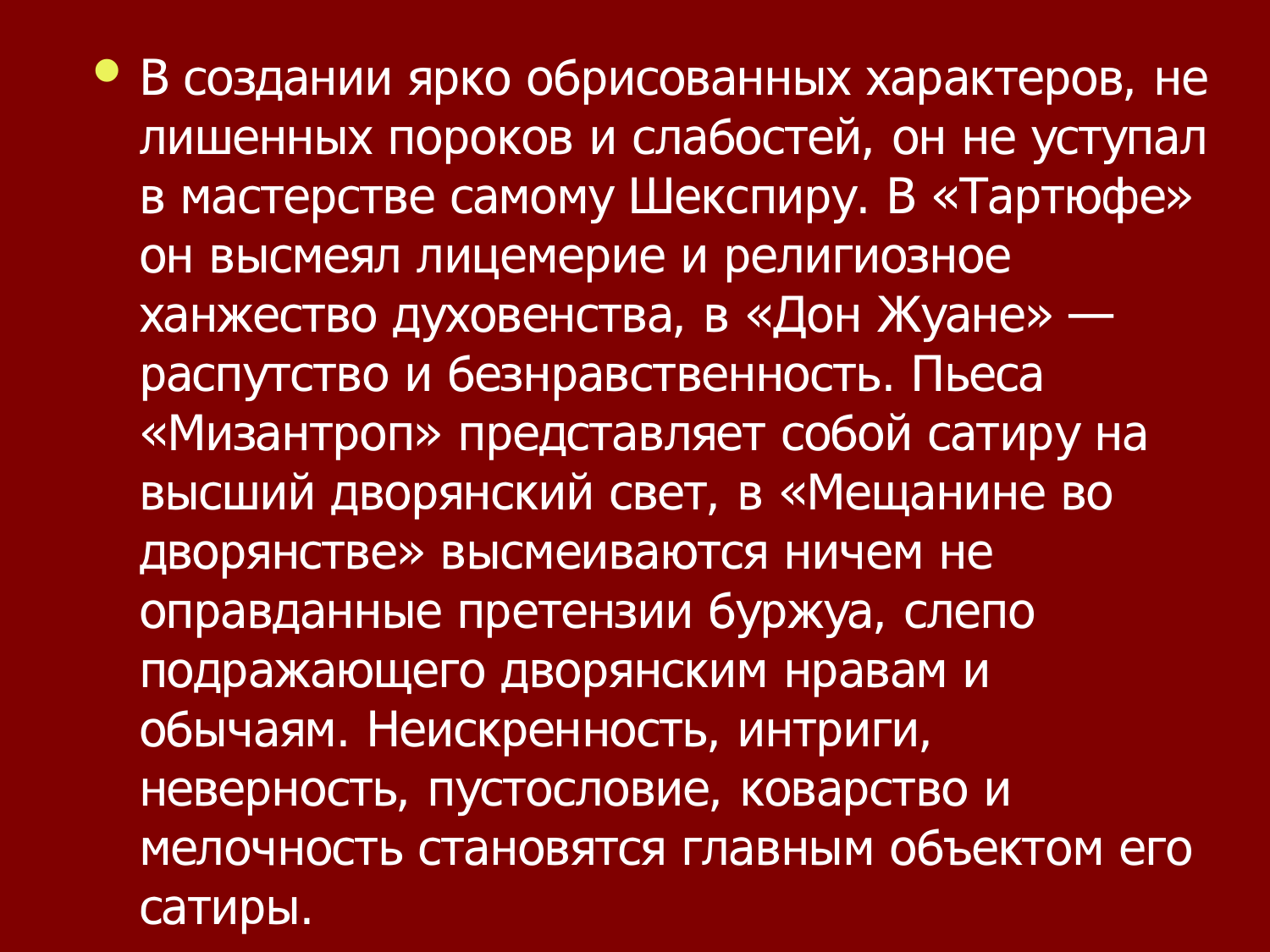

В создании ярко обрисованных харак­теров, не лишенных пороков и слабостей, он не уступал в мастерстве самому Шекс­пиру. В «Тартюфе» он высмеял лицеме­рие и религиозное ханжество духовенства, в «Дон Жуане» — распутство и безнрав­ственность. Пьеса «Мизантроп» представ­ляет собой сатиру на высший дворянс­кий свет, в «Мещанине во дворянстве» вы­смеиваются ничем не оправданные пре­тензии буржуа, слепо подражающего дво­рянским нравам и обычаям. Неискрен­ность, интриги, неверность, пустословие, коварство и мелочность становятся глав­ным объектом его сатиры.